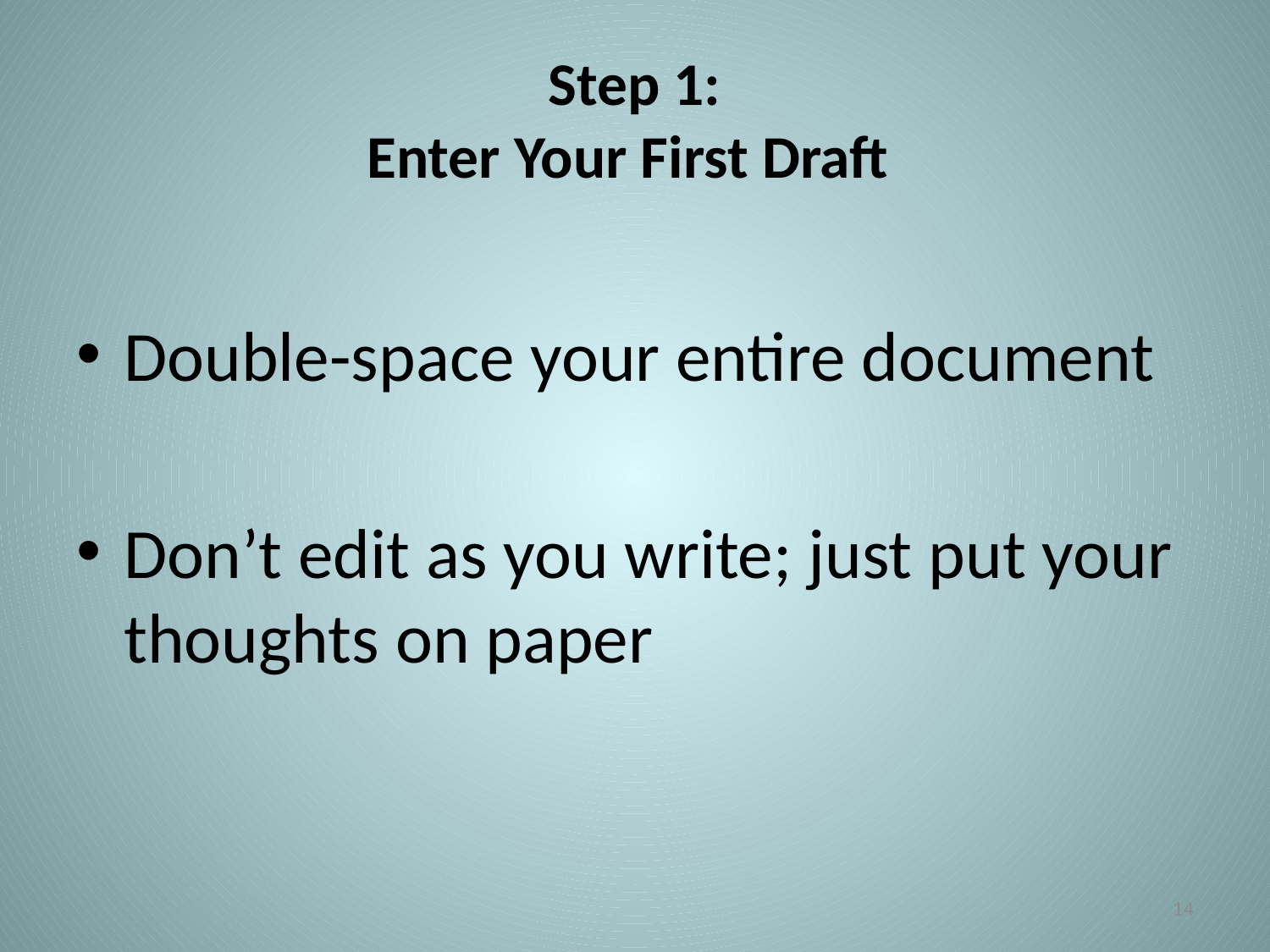

# Step 1: Enter Your First Draft

Double-space your entire document

Don’t edit as you write; just put your thoughts on paper

14